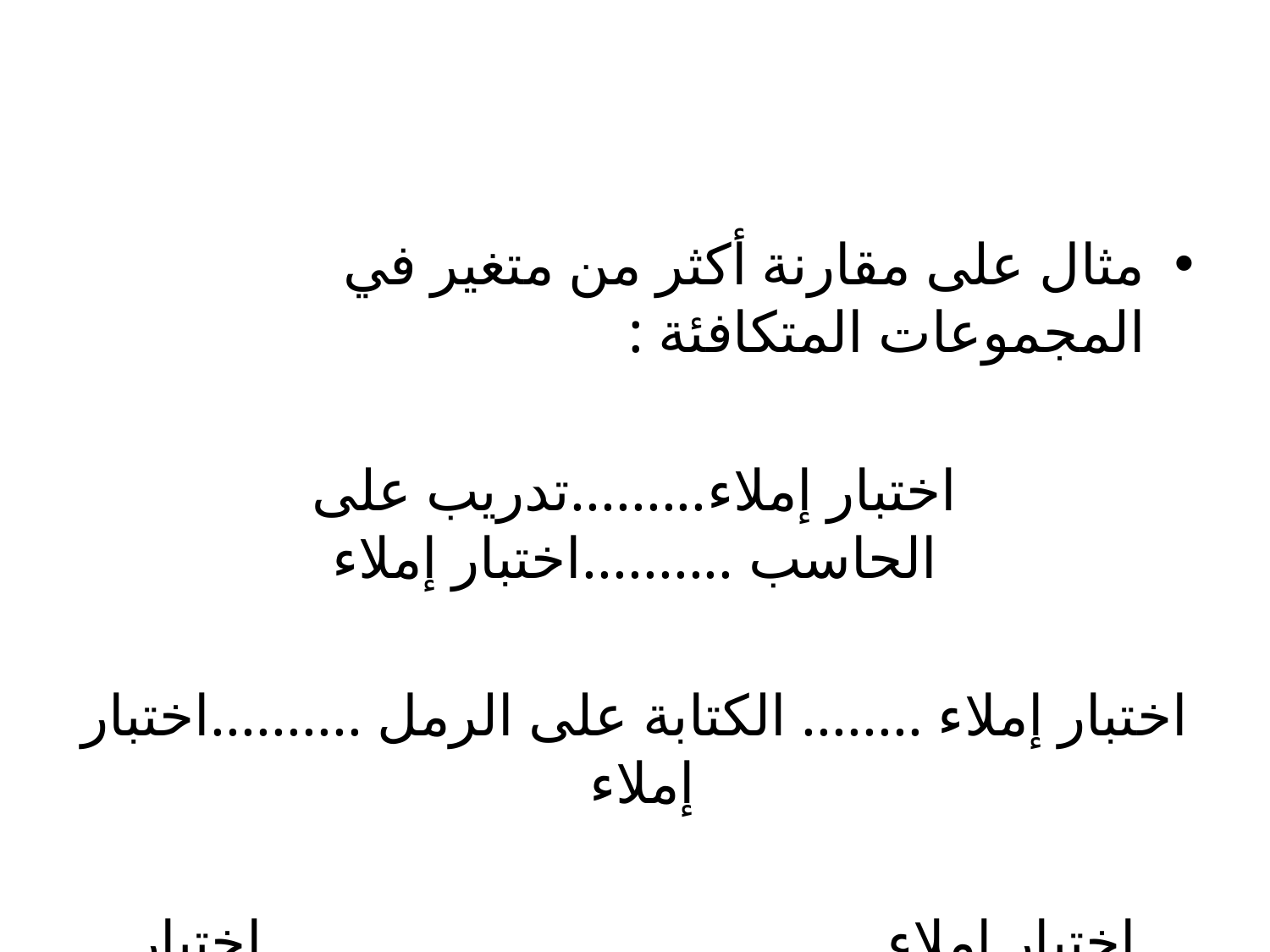

#
مثال على مقارنة أكثر من متغير في المجموعات المتكافئة :

اختبار إملاء.........تدريب على الحاسب ..........اختبار إملاء

اختبار إملاء ........ الكتابة على الرمل ..........اختبار إملاء

اختبار إملاء ........................................اختبار إملاء